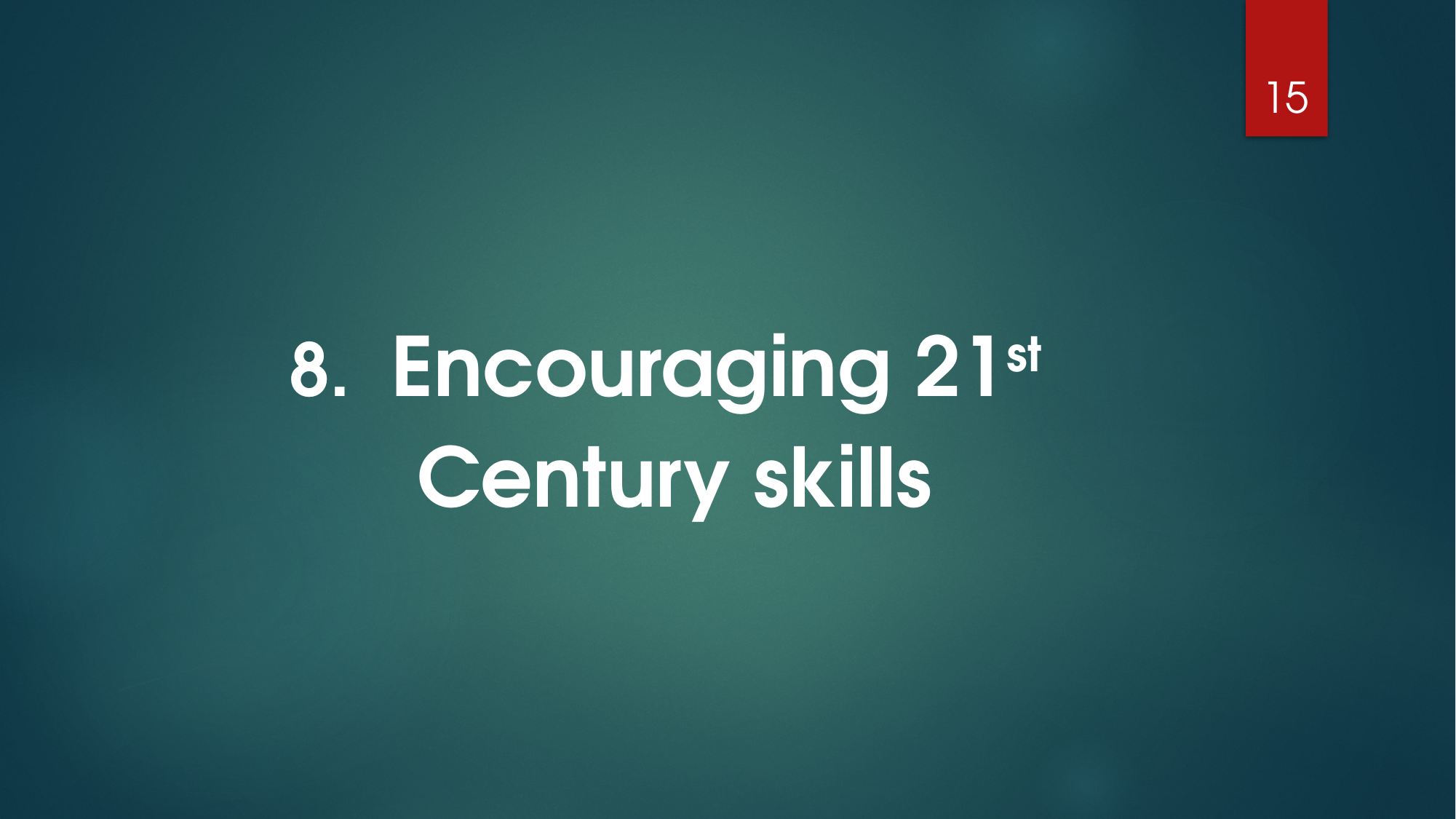

15
#
8. Encouraging 21st Century skills